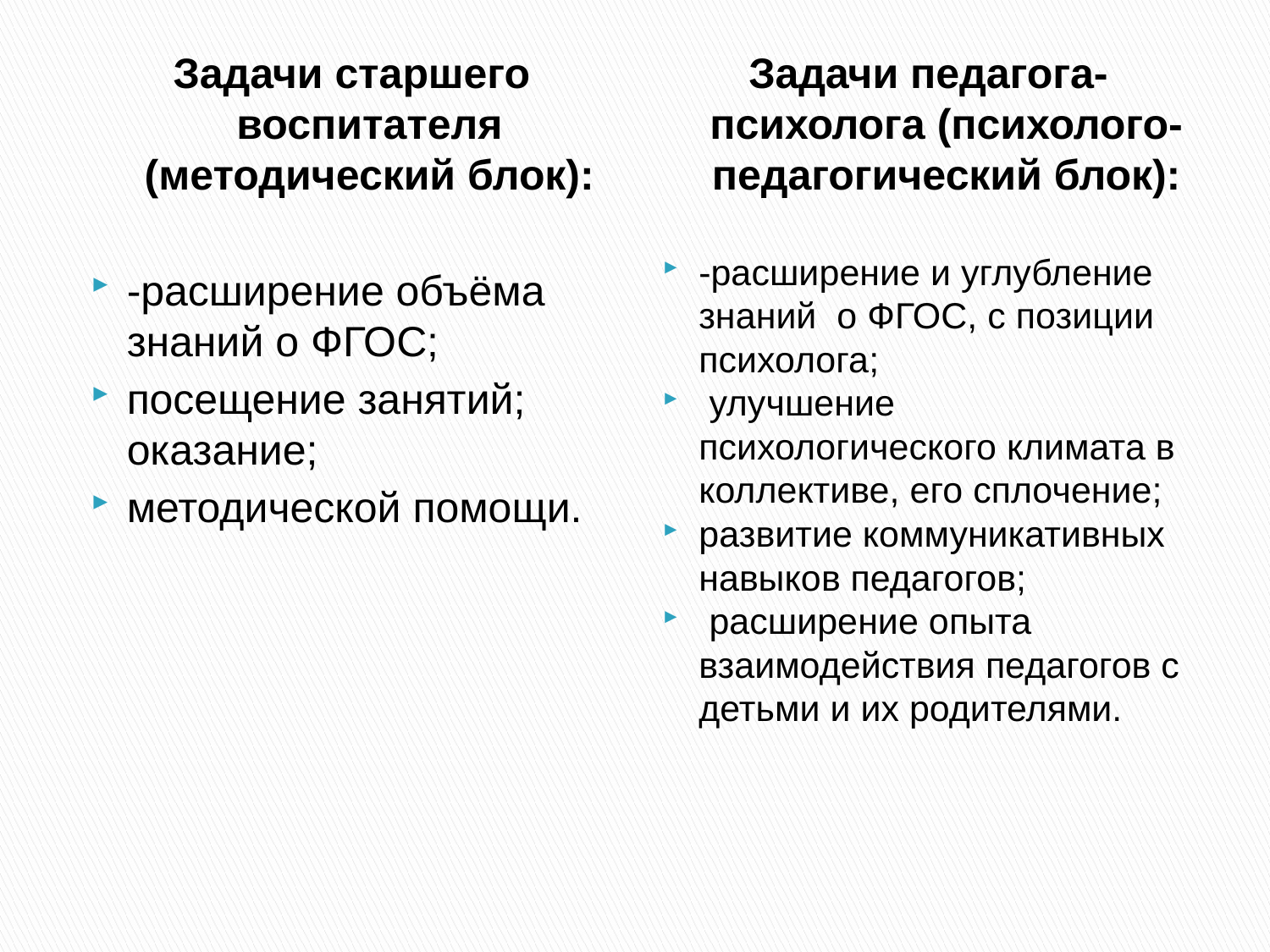

#
Задачи старшего воспитателя (методический блок):

-расширение объёма знаний о ФГОС;
посещение занятий; оказание;
методической помощи.

Задачи педагога-психолога (психолого-педагогический блок):

-расширение и углубление знаний  о ФГОС, с позиции психолога;
 улучшение  психологического климата в коллективе, его сплочение;
развитие коммуникативных навыков педагогов;
 расширение опыта взаимодействия педагогов с детьми и их родителями.